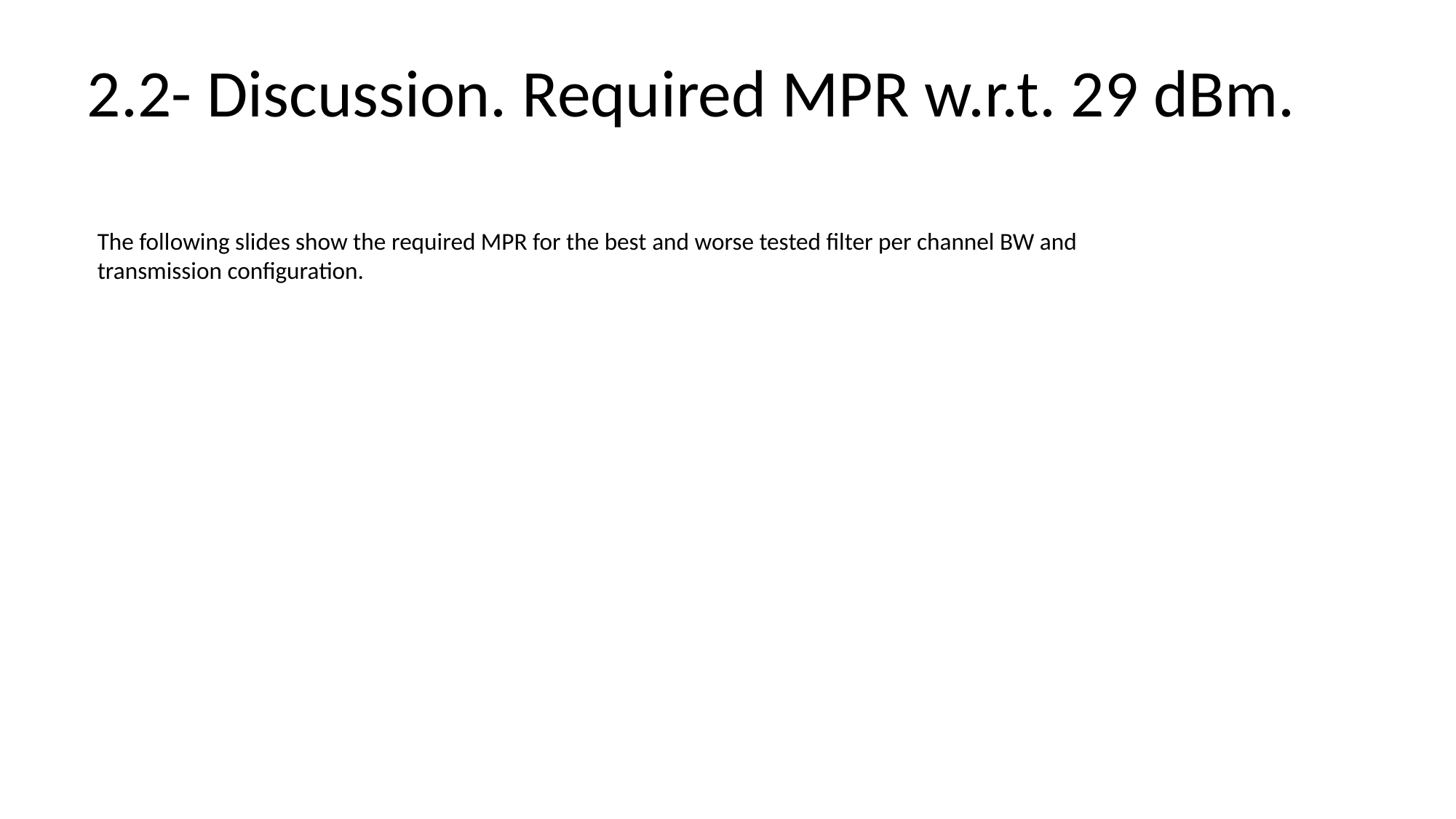

# 2.2- Discussion. Required MPR w.r.t. 29 dBm.
The following slides show the required MPR for the best and worse tested filter per channel BW and transmission configuration.